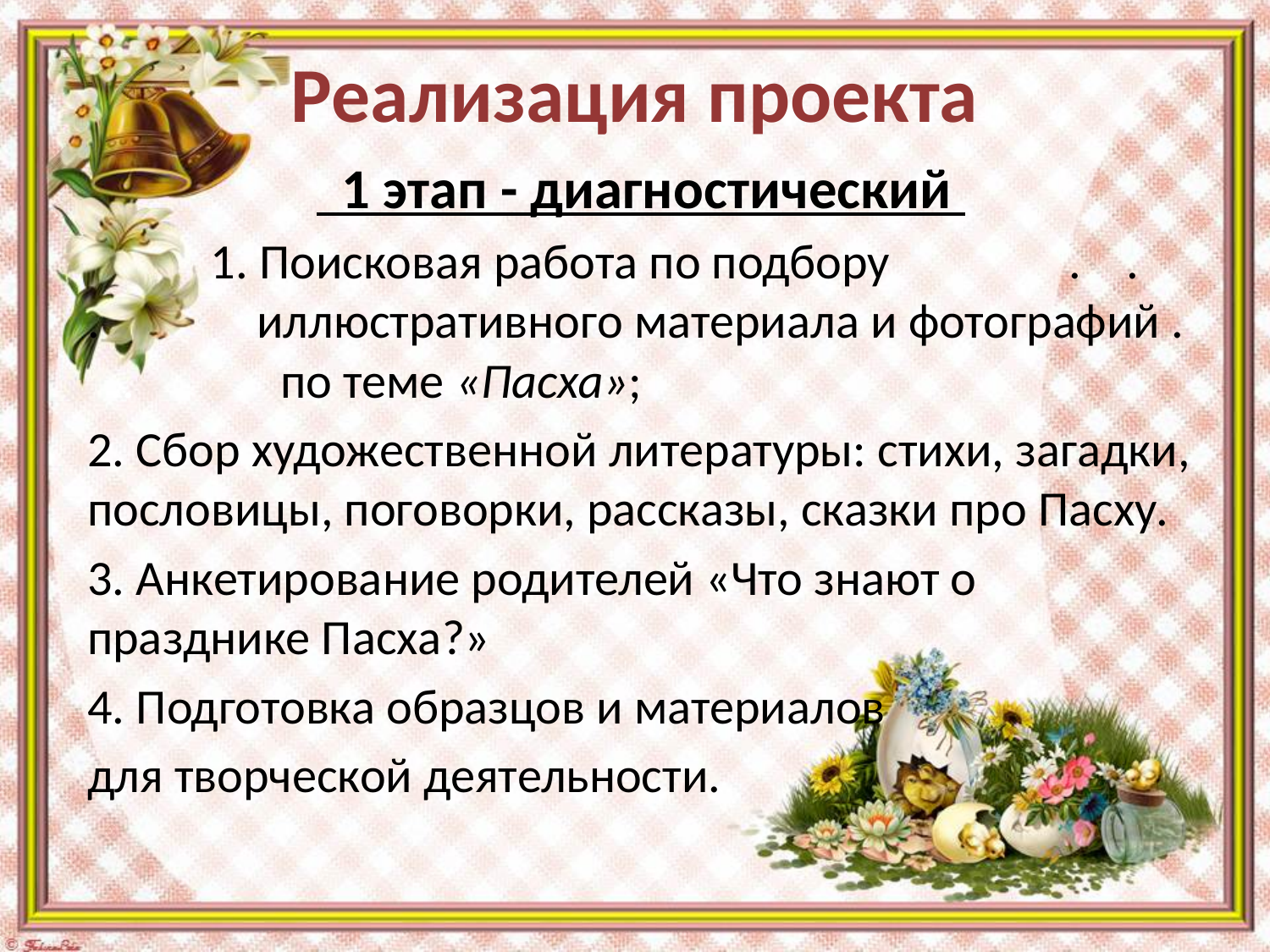

# Реализация проекта
  1 этап - диагностический
           1. Поисковая работа по подбору                .    .     .              иллюстративного материала и фотографий .   ..             по теме «Пасха»;
2. Сбор художественной литературы: стихи, загадки, пословицы, поговорки, рассказы, сказки про Пасху.
3. Анкетирование родителей «Что знают о празднике Пасха?»
4. Подготовка образцов и материалов
для творческой деятельности.